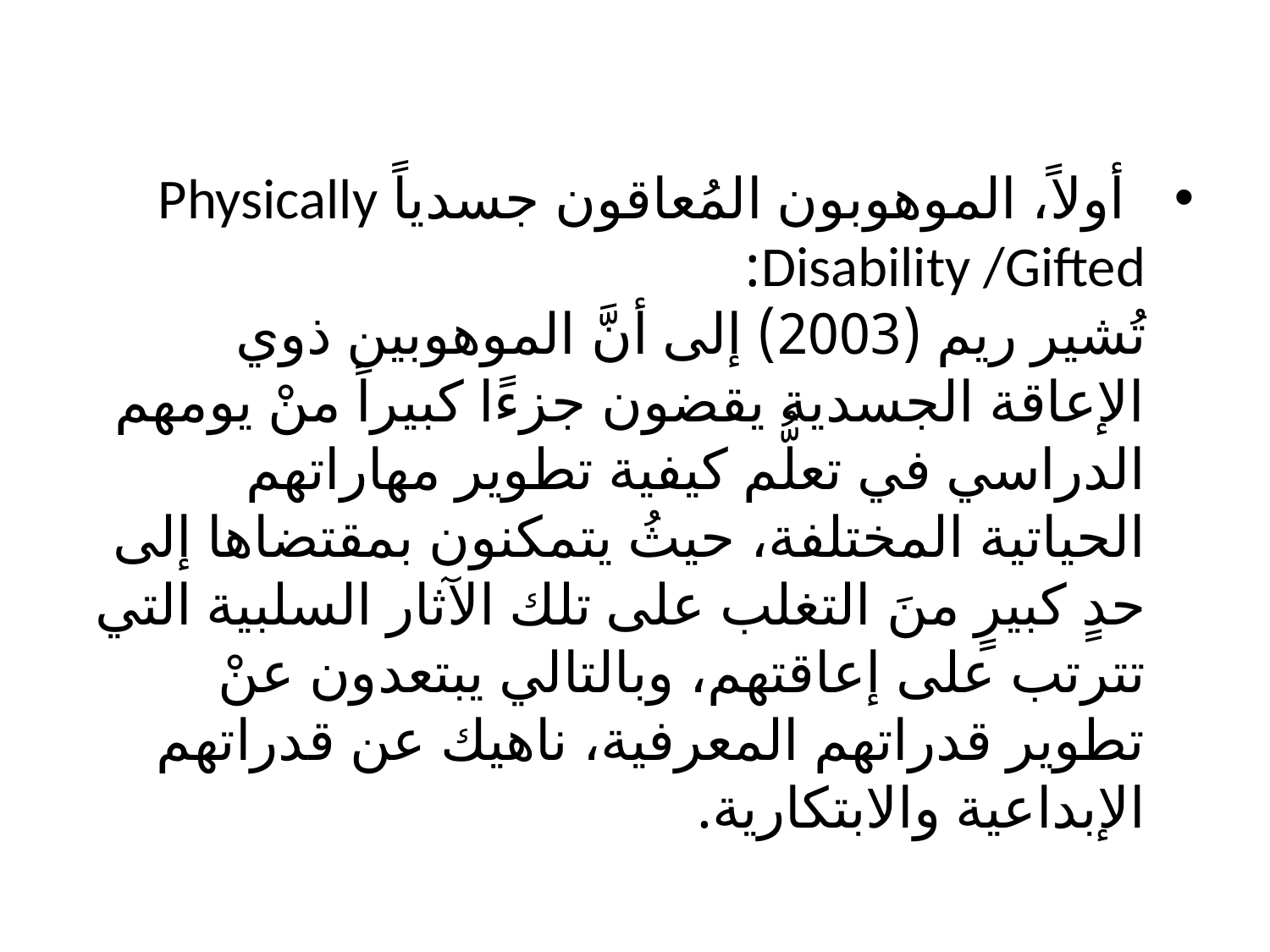

أولاً، الموهوبون المُعاقون جسدياً Physically Disability /Gifted:
تُشير ريم (2003) إلى أنَّ الموهوبين ذوي الإعاقة الجسدية يقضون جزءًا كبيراً منْ يومهم الدراسي في تعلُّم كيفية تطوير مهاراتهم الحياتية المختلفة، حيثُ يتمكنون بمقتضاها إلى حدٍ كبيرٍ منَ التغلب على تلك الآثار السلبية التي تترتب على إعاقتهم، وبالتالي يبتعدون عنْ تطوير قدراتهم المعرفية، ناهيك عن قدراتهم الإبداعية والابتكارية.